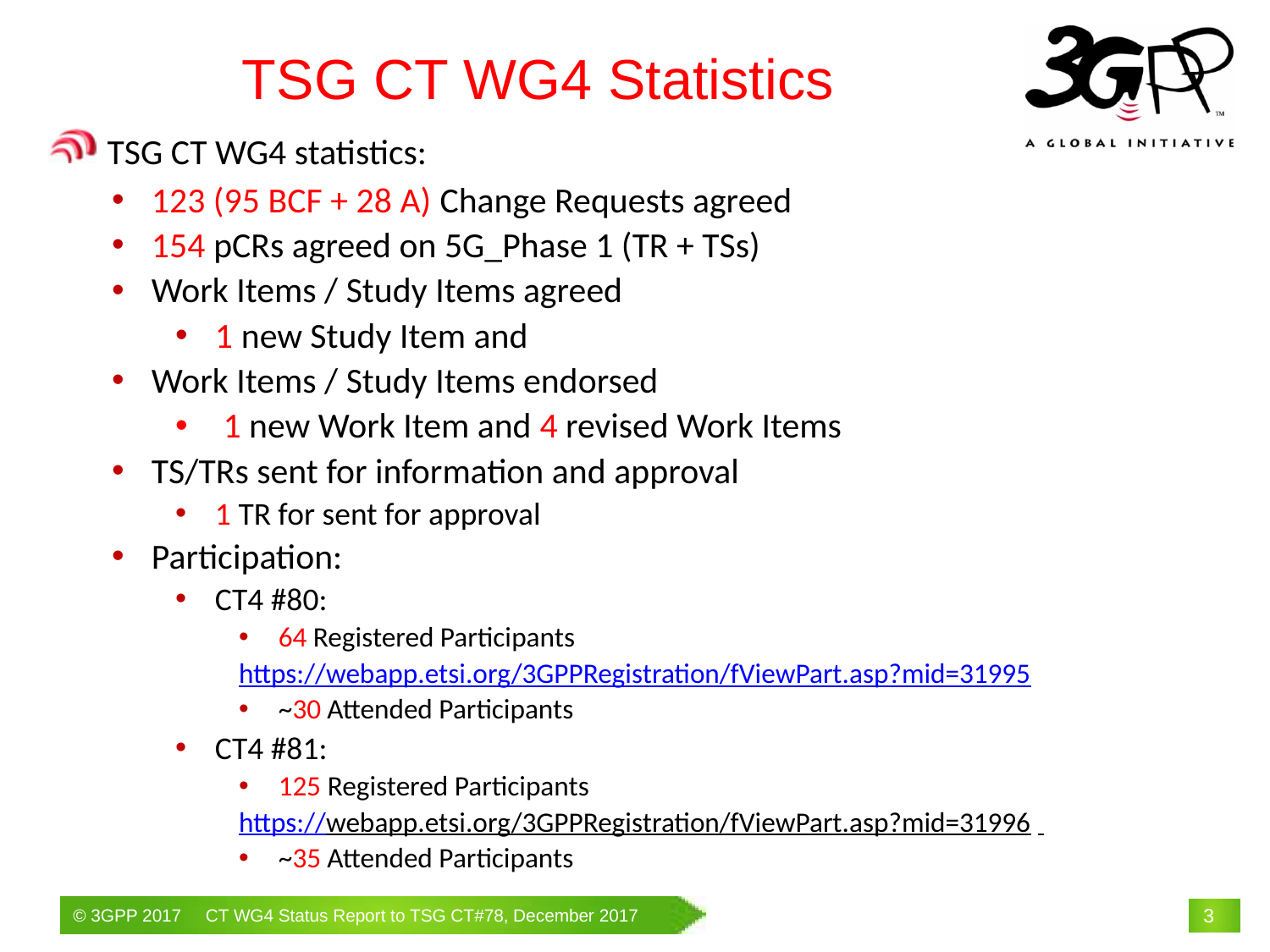

TSG CT WG4 Statistics
 TSG CT WG4 statistics:
123 (95 BCF + 28 A) Change Requests agreed
154 pCRs agreed on 5G_Phase 1 (TR + TSs)
Work Items / Study Items agreed
1 new Study Item and
Work Items / Study Items endorsed
1 new Work Item and 4 revised Work Items
TS/TRs sent for information and approval
1 TR for sent for approval
Participation:
CT4 #80:
64 Registered Participants
https://webapp.etsi.org/3GPPRegistration/fViewPart.asp?mid=31995
~30 Attended Participants
CT4 #81:
125 Registered Participants
https://webapp.etsi.org/3GPPRegistration/fViewPart.asp?mid=31996
~35 Attended Participants